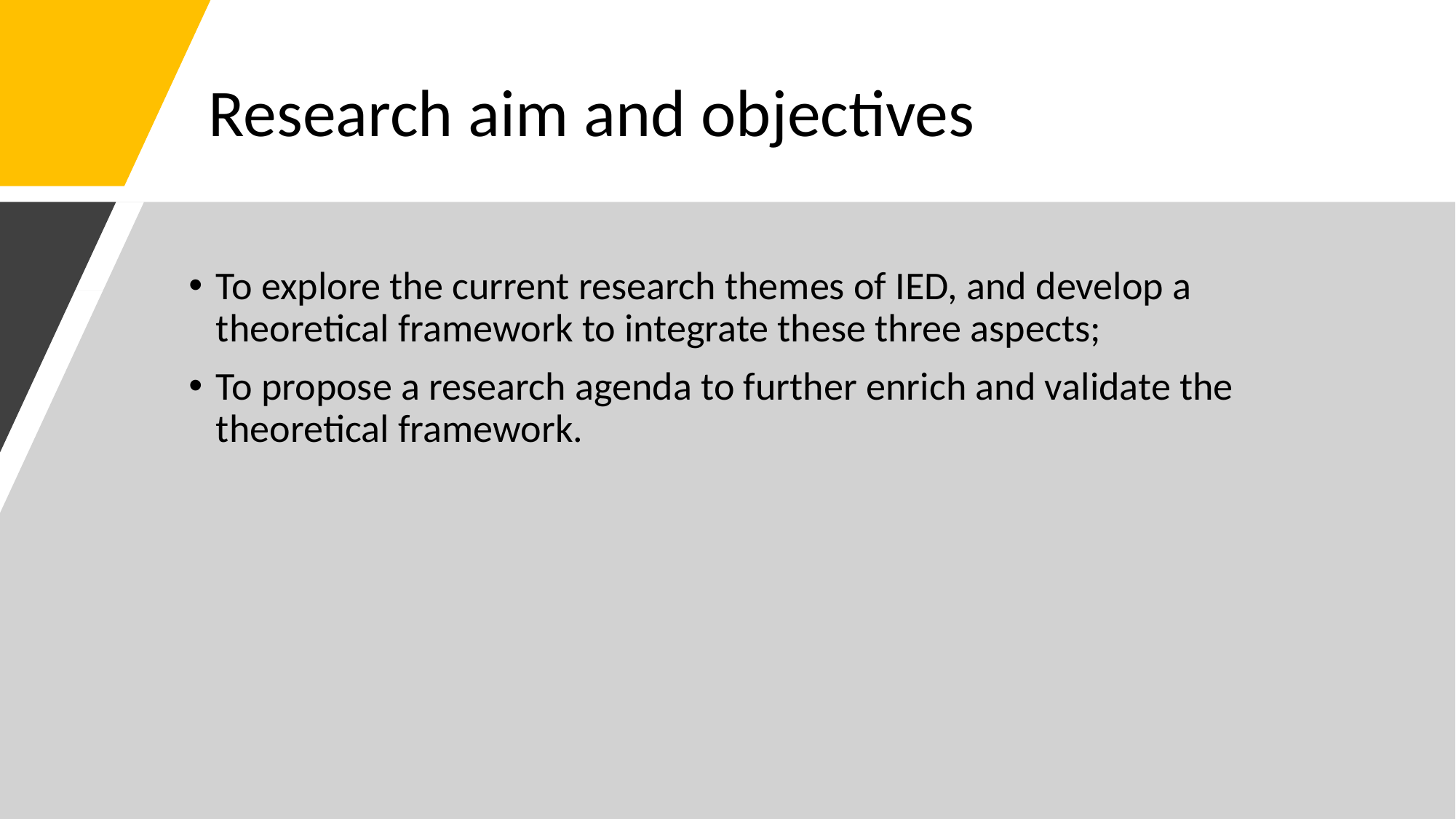

# Research aim and objectives

To explore the current research themes of IED, and develop a theoretical framework to integrate these three aspects;
To propose a research agenda to further enrich and validate the theoretical framework.